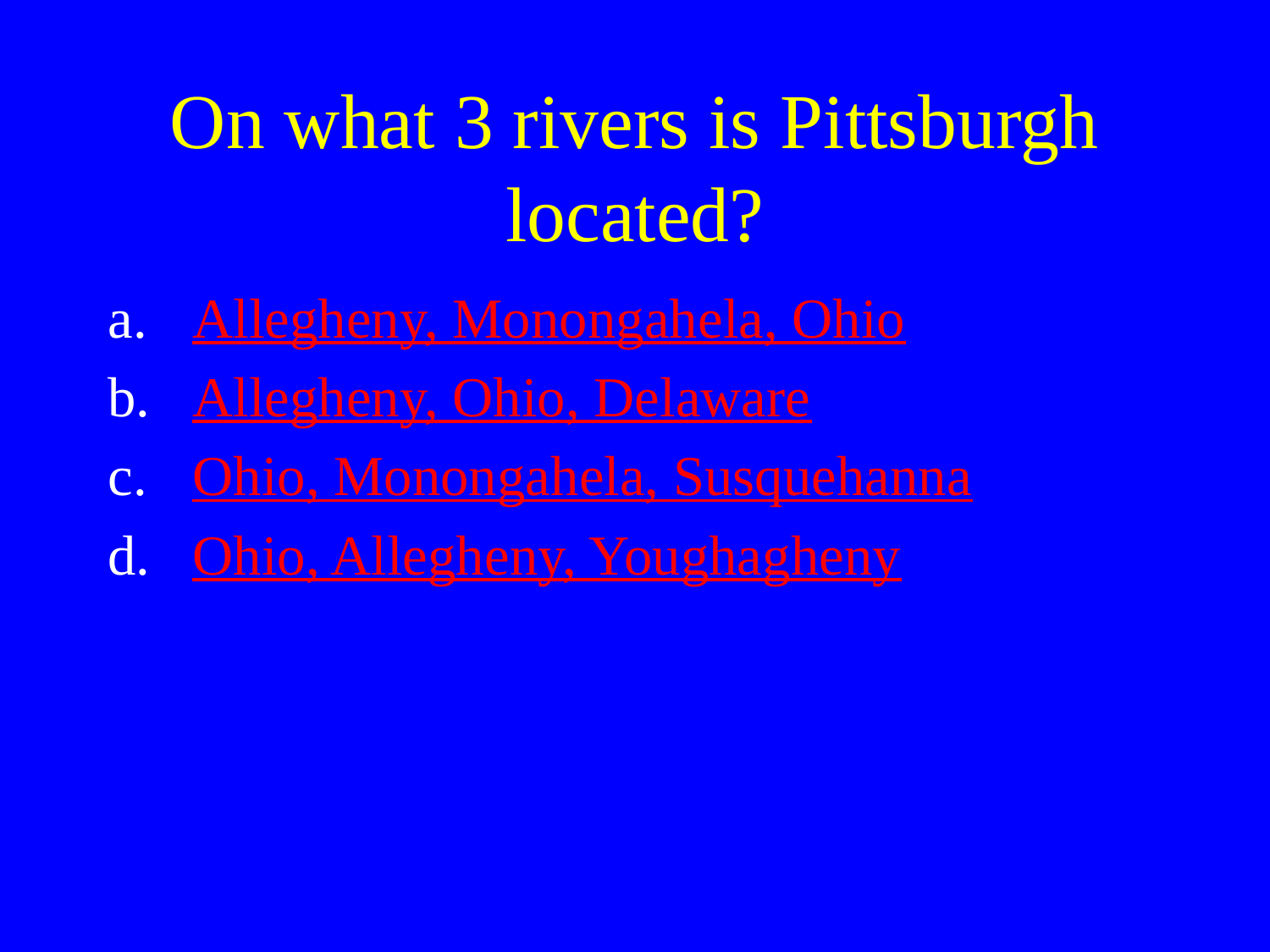

# On what 3 rivers is Pittsburgh located?
Allegheny, Monongahela, Ohio
Allegheny, Ohio, Delaware
Ohio, Monongahela, Susquehanna
Ohio, Allegheny, Youghagheny